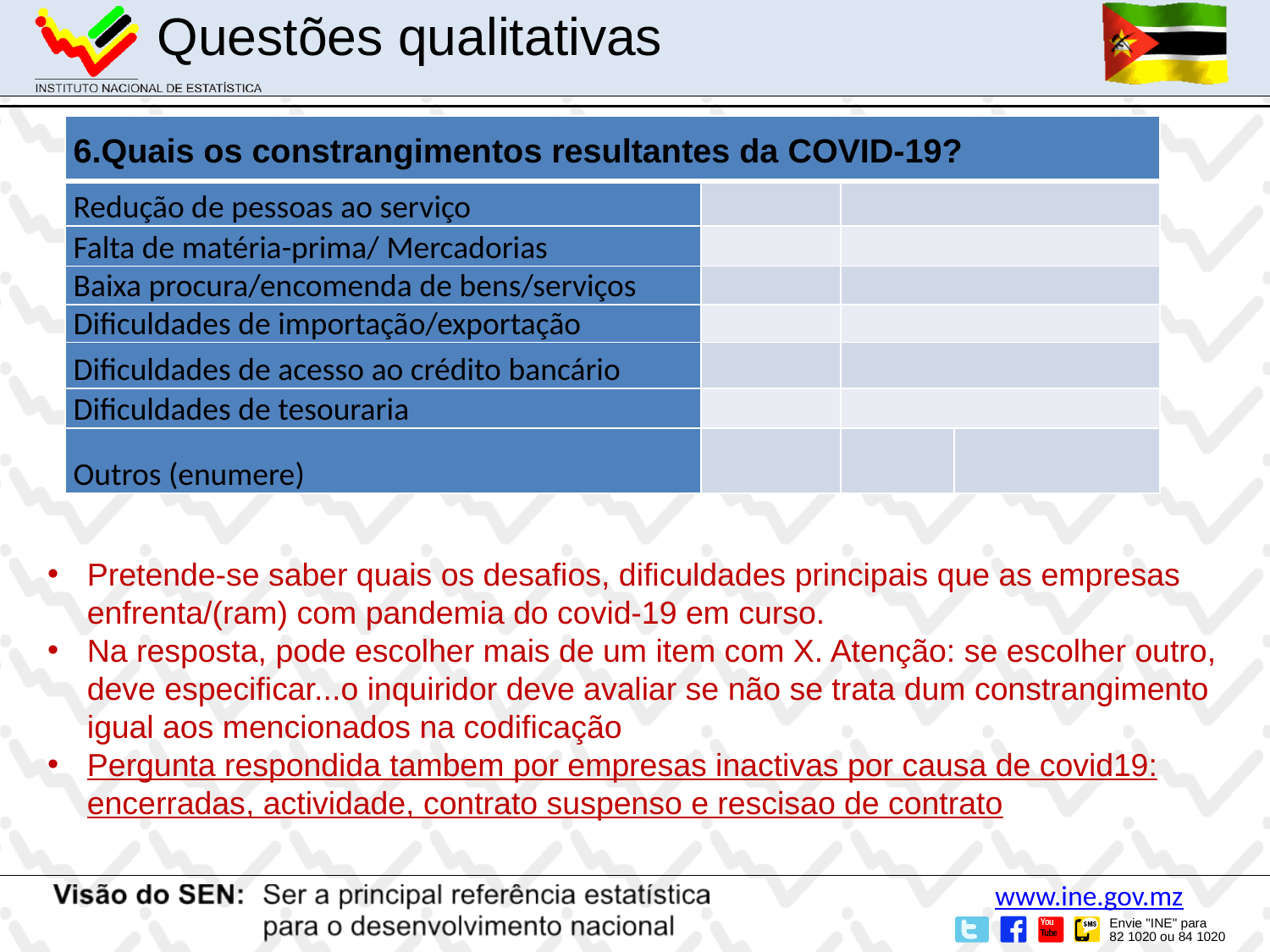

Questões qualitativas
| 6.Quais os constrangimentos resultantes da COVID-19? |  |  |  |
| --- | --- | --- | --- |
| Redução de pessoas ao serviço |  |  |  |
| Falta de matéria-prima/ Mercadorias |  |  |  |
| Baixa procura/encomenda de bens/serviços |  |  |  |
| Dificuldades de importação/exportação |  |  |  |
| Dificuldades de acesso ao crédito bancário |  |  |  |
| Dificuldades de tesouraria |  |  |  |
| Outros (enumere) |  |  |  |
Pretende-se saber quais os desafios, dificuldades principais que as empresas enfrenta/(ram) com pandemia do covid-19 em curso.
Na resposta, pode escolher mais de um item com X. Atenção: se escolher outro, deve especificar...o inquiridor deve avaliar se não se trata dum constrangimento igual aos mencionados na codificação
Pergunta respondida tambem por empresas inactivas por causa de covid19: encerradas, actividade, contrato suspenso e rescisao de contrato